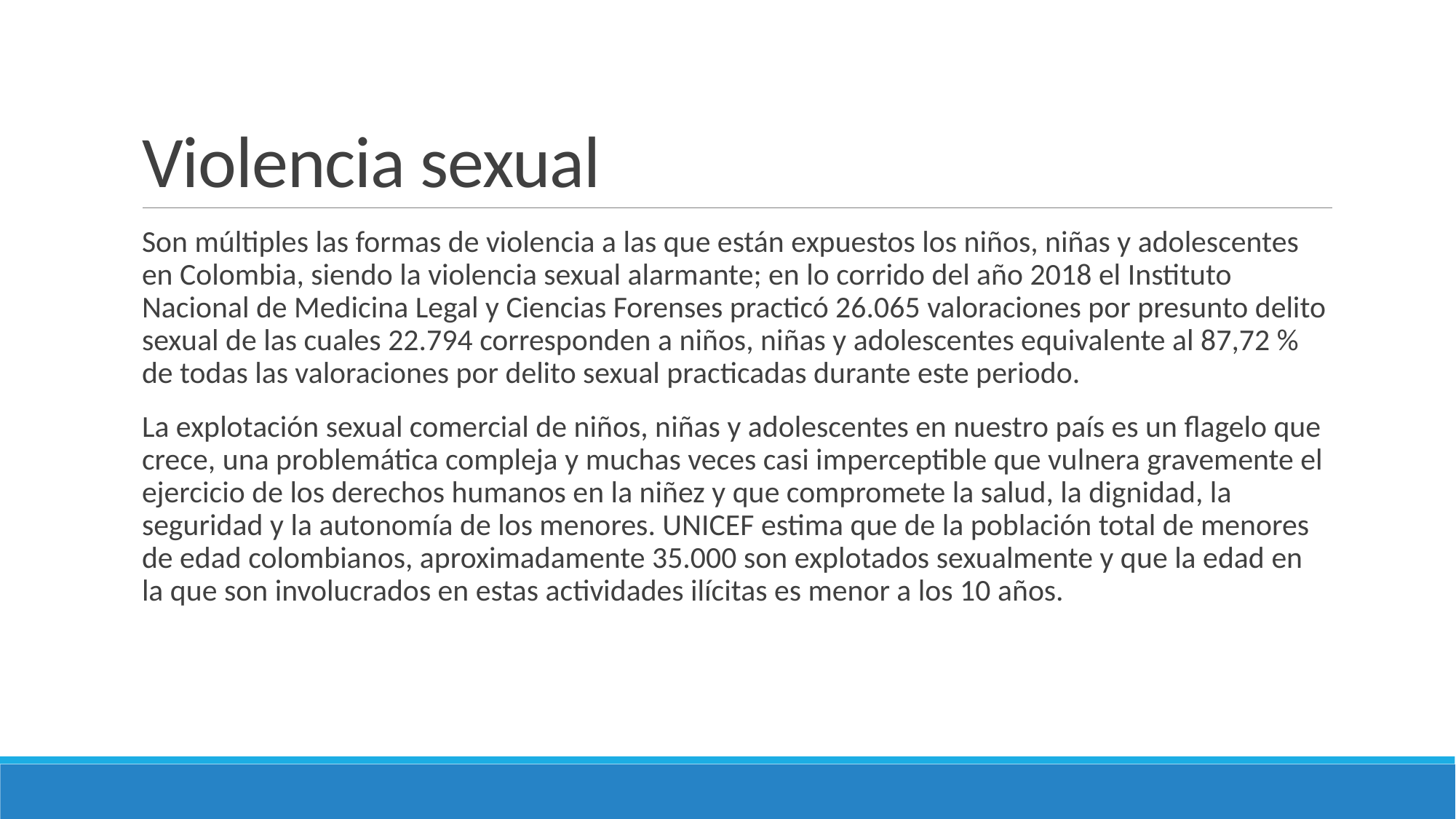

# Violencia sexual
Son múltiples las formas de violencia a las que están expuestos los niños, niñas y adolescentes en Colombia, siendo la violencia sexual alarmante; en lo corrido del año 2018 el Instituto Nacional de Medicina Legal y Ciencias Forenses practicó 26.065 valoraciones por presunto delito sexual de las cuales 22.794 corresponden a niños, niñas y adolescentes equivalente al 87,72 % de todas las valoraciones por delito sexual practicadas durante este periodo.
La explotación sexual comercial de niños, niñas y adolescentes en nuestro país es un flagelo que crece, una problemática compleja y muchas veces casi imperceptible que vulnera gravemente el ejercicio de los derechos humanos en la niñez y que compromete la salud, la dignidad, la seguridad y la autonomía de los menores. UNICEF estima que de la población total de menores de edad colombianos, aproximadamente 35.000 son explotados sexualmente y que la edad en la que son involucrados en estas actividades ilícitas es menor a los 10 años.